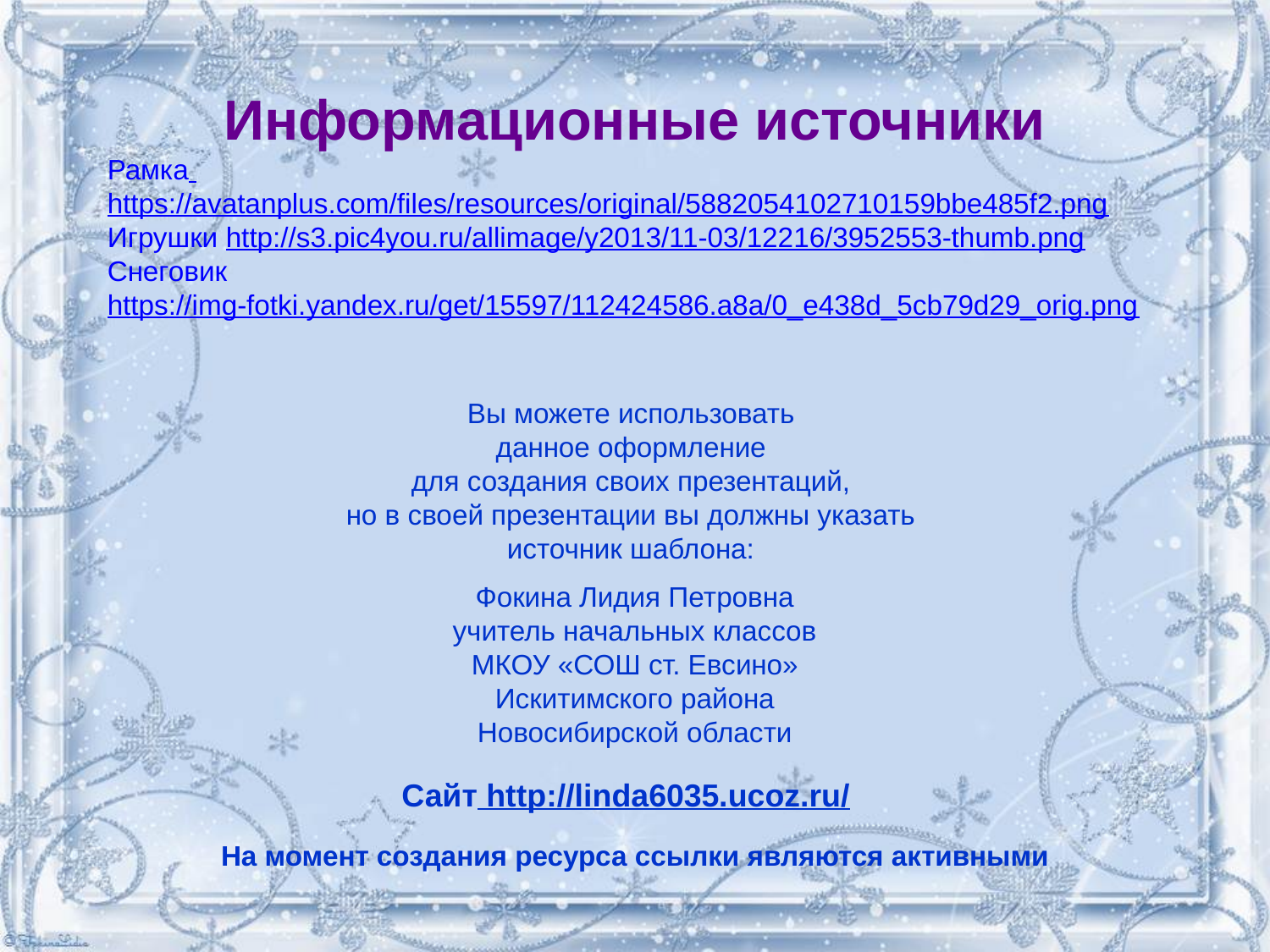

Информационные источники
Рамка https://avatanplus.com/files/resources/original/5882054102710159bbe485f2.png
Игрушки http://s3.pic4you.ru/allimage/y2013/11-03/12216/3952553-thumb.png
Снеговик  https://img-fotki.yandex.ru/get/15597/112424586.a8a/0_e438d_5cb79d29_orig.png
Вы можете использовать
данное оформление
для создания своих презентаций,
но в своей презентации вы должны указать
источник шаблона:

Фокина Лидия Петровна
учитель начальных классов
МКОУ «СОШ ст. Евсино»
Искитимского района
Новосибирской области
Сайт http://linda6035.ucoz.ru/
На момент создания ресурса ссылки являются активными